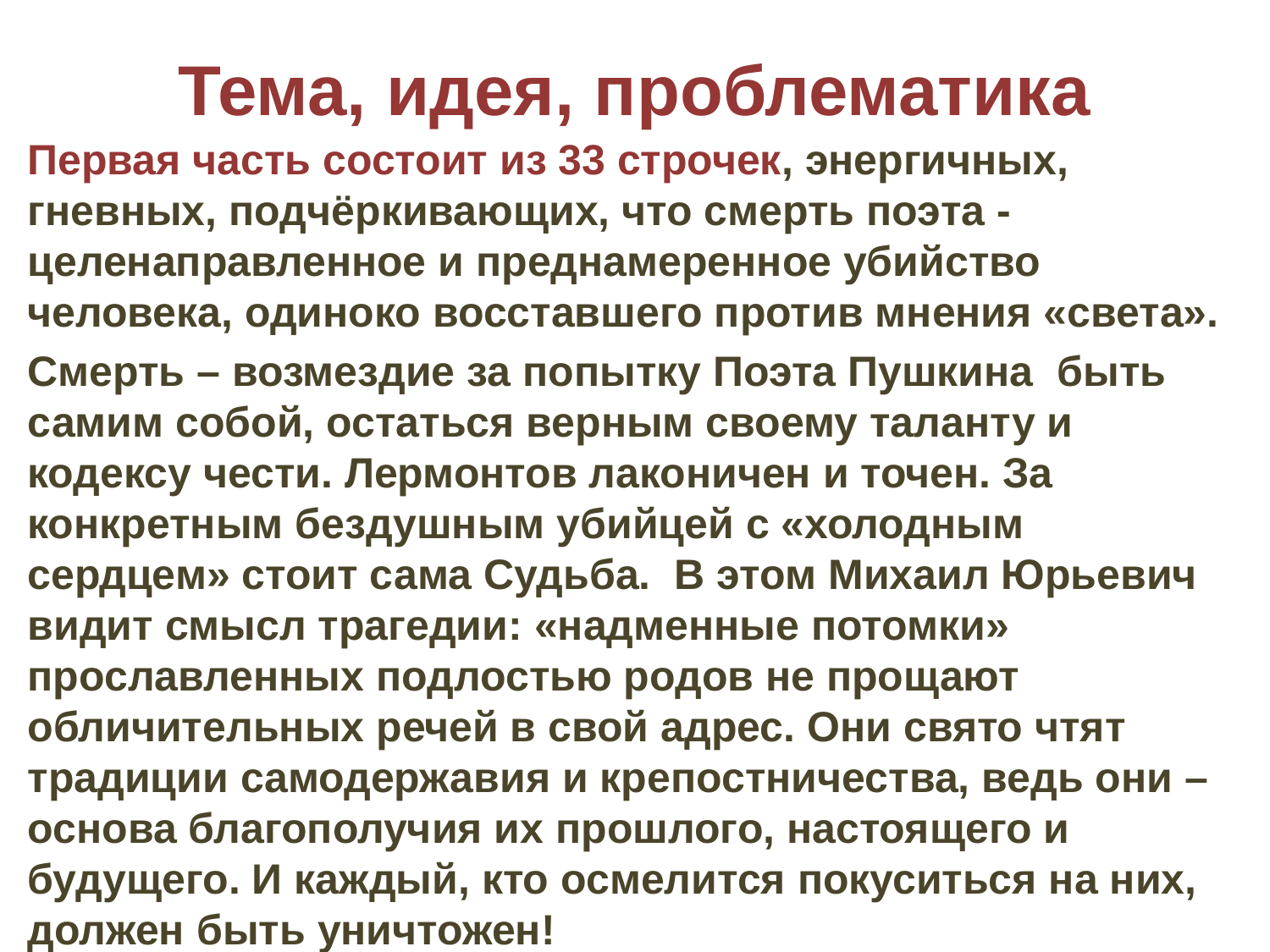

# Тема, идея, проблематика
Первая часть состоит из 33 строчек, энергичных, гневных, подчёркивающих, что смерть поэта - целенаправленное и преднамеренное убийство человека, одиноко восставшего против мнения «света».
Смерть – возмездие за попытку Поэта Пушкина  быть самим собой, остаться верным своему таланту и кодексу чести. Лермонтов лаконичен и точен. За конкретным бездушным убийцей с «холодным сердцем» стоит сама Судьба.  В этом Михаил Юрьевич видит смысл трагедии: «надменные потомки» прославленных подлостью родов не прощают обличительных речей в свой адрес. Они свято чтят традиции самодержавия и крепостничества, ведь они – основа благополучия их прошлого, настоящего и будущего. И каждый, кто осмелится покуситься на них, должен быть уничтожен!